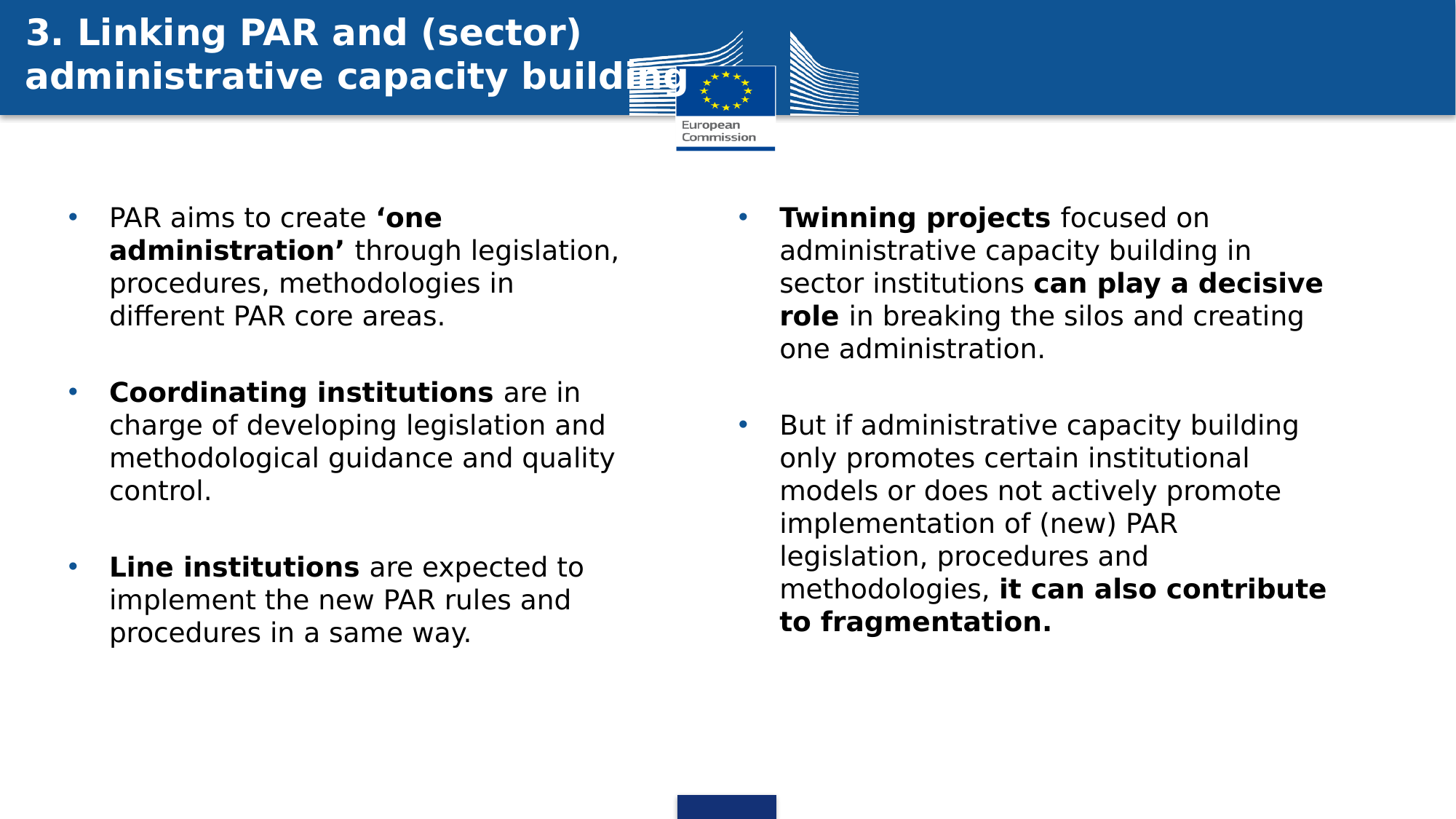

3. Linking PAR and (sector) administrative capacity building
PAR aims to create ‘one administration’ through legislation, procedures, methodologies in different PAR core areas.

Coordinating institutions are in charge of developing legislation and methodological guidance and quality control.

Line institutions are expected to implement the new PAR rules and procedures in a same way.

Twinning projects focused on administrative capacity building in sector institutions can play a decisive role in breaking the silos and creating one administration.

But if administrative capacity building only promotes certain institutional models or does not actively promote implementation of (new) PAR legislation, procedures and methodologies, it can also contribute to fragmentation.